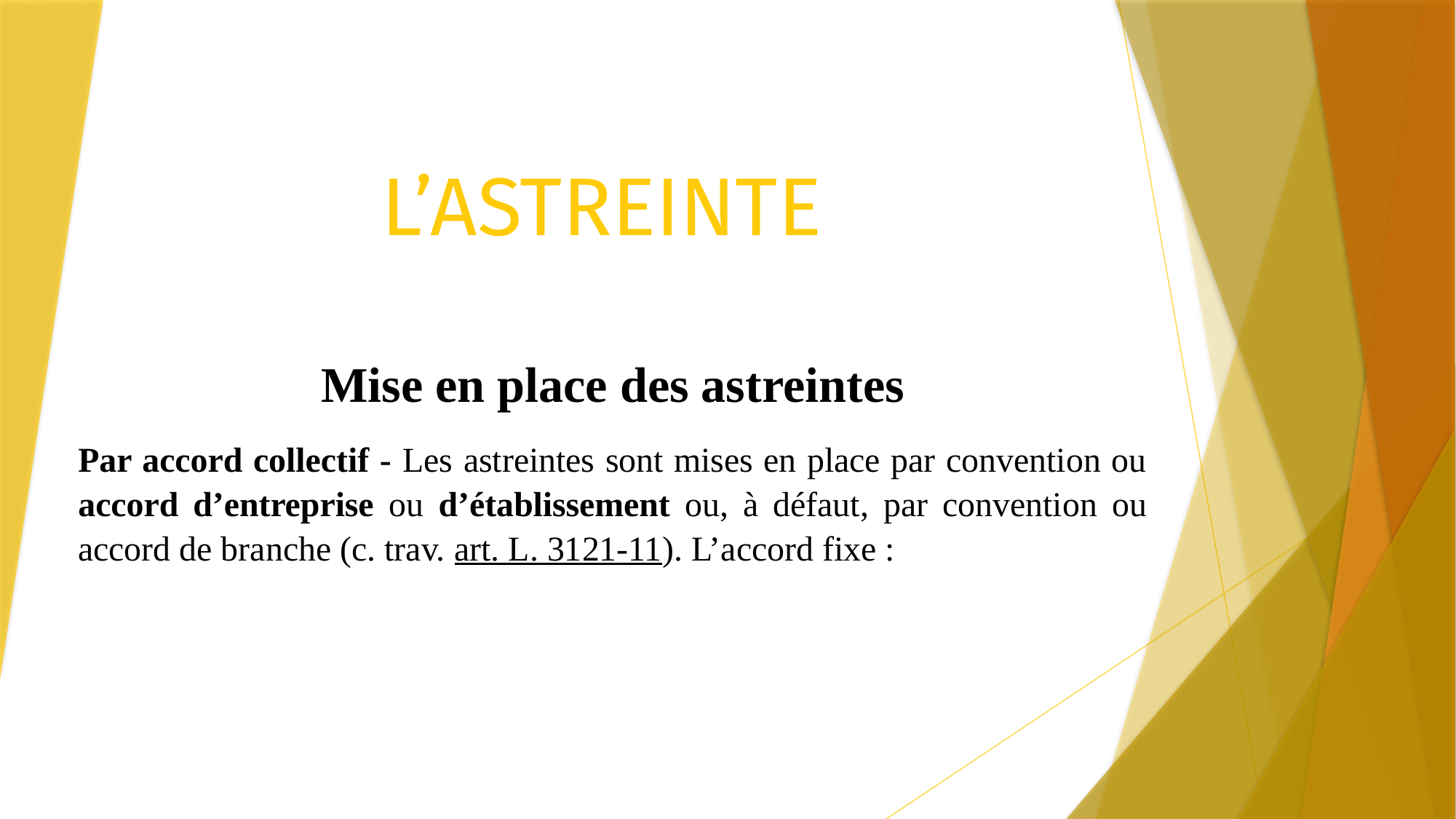

# L’ASTREINTE

Mise en place des astreintes
Par accord collectif - Les astreintes sont mises en place par convention ou accord d’entreprise ou d’établissement ou, à défaut, par convention ou accord de branche (c. trav. art. L. 3121-11). L’accord fixe :